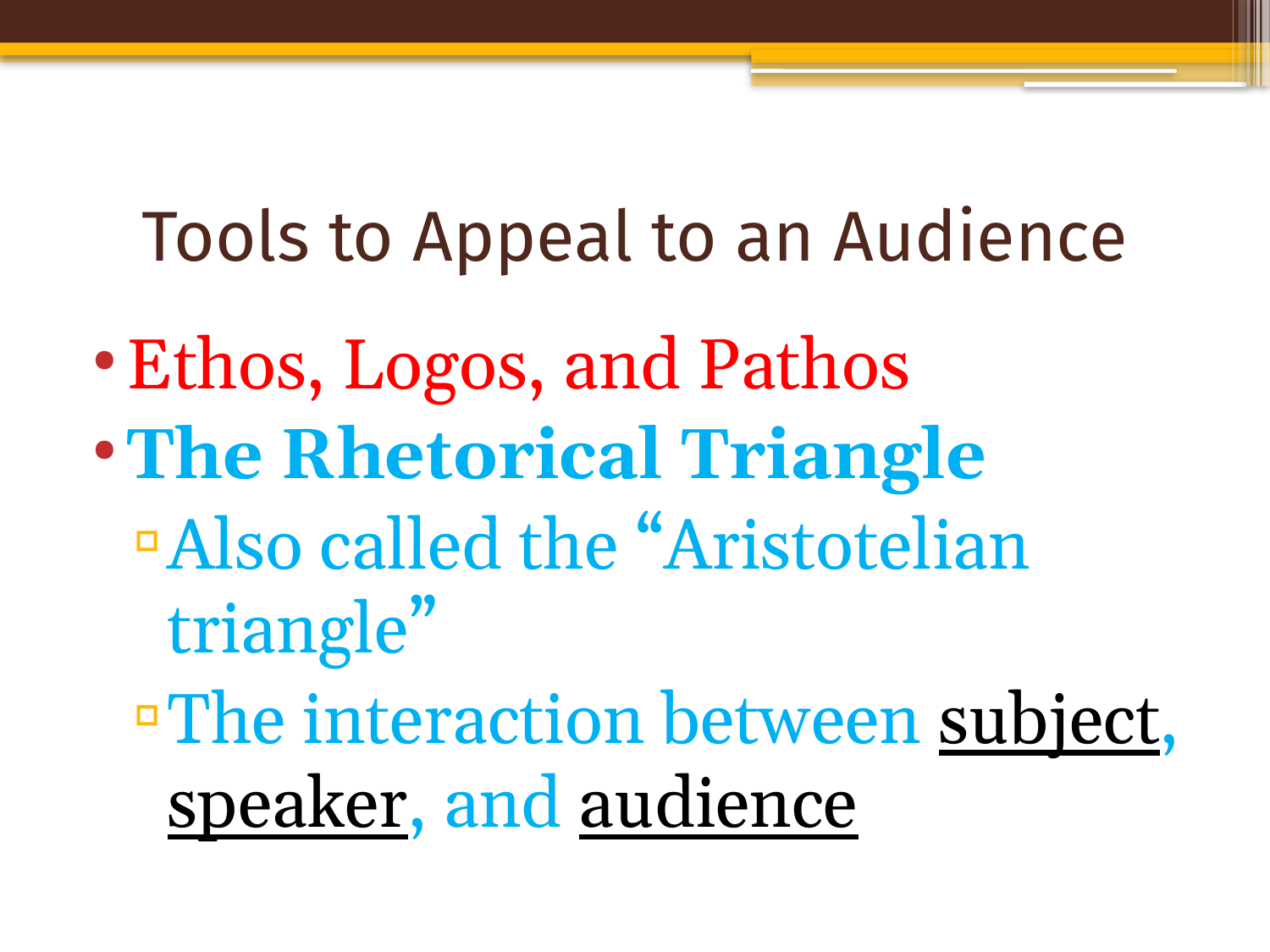

# Tools to Appeal to an Audience
Ethos, Logos, and Pathos
The Rhetorical Triangle
Also called the “Aristotelian triangle”
The interaction between subject, speaker, and audience